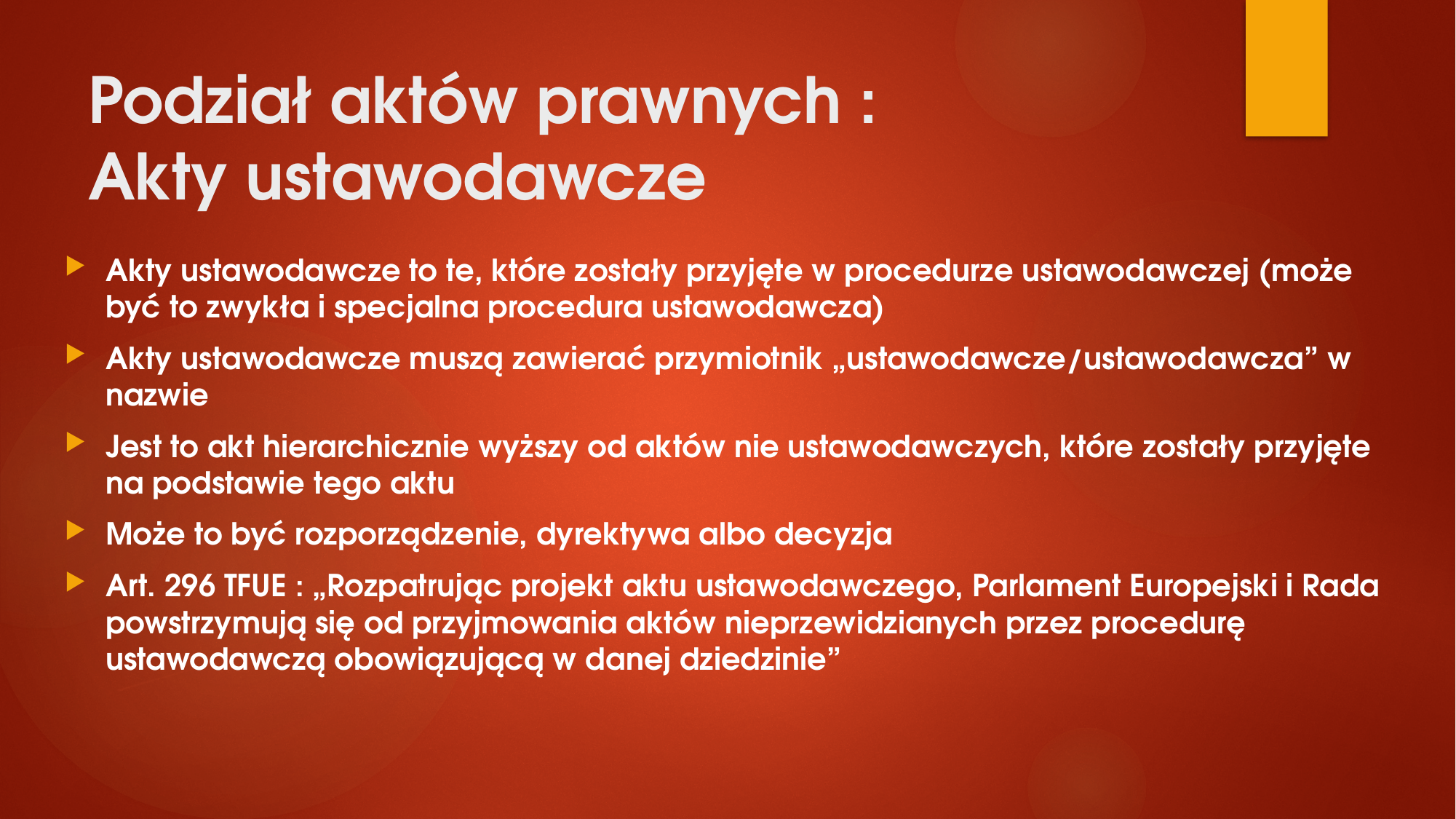

# Podział aktów prawnych : Akty ustawodawcze
Akty ustawodawcze to te, które zostały przyjęte w procedurze ustawodawczej (może być to zwykła i specjalna procedura ustawodawcza)
Akty ustawodawcze muszą zawierać przymiotnik „ustawodawcze/ustawodawcza” w nazwie
Jest to akt hierarchicznie wyższy od aktów nie ustawodawczych, które zostały przyjęte na podstawie tego aktu
Może to być rozporządzenie, dyrektywa albo decyzja
Art. 296 TFUE : „Rozpatrując projekt aktu ustawodawczego, Parlament Europejski i Rada powstrzymują się od przyjmowania aktów nieprzewidzianych przez procedurę ustawodawczą obowiązującą w danej dziedzinie”